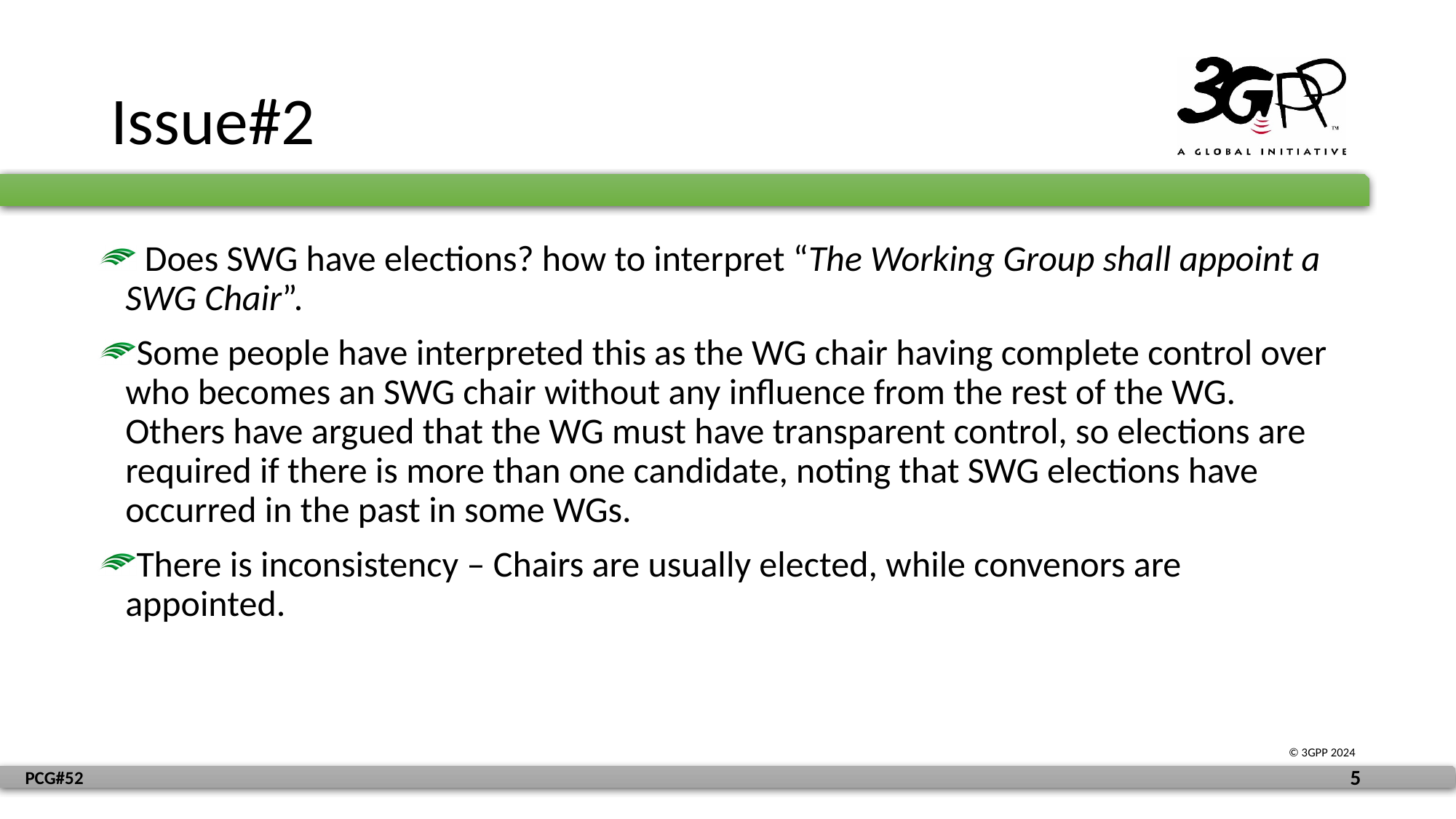

# Issue#2
 Does SWG have elections? how to interpret “The Working Group shall appoint a SWG Chair”.
Some people have interpreted this as the WG chair having complete control over who becomes an SWG chair without any influence from the rest of the WG. Others have argued that the WG must have transparent control, so elections are required if there is more than one candidate, noting that SWG elections have occurred in the past in some WGs.
There is inconsistency – Chairs are usually elected, while convenors are appointed.